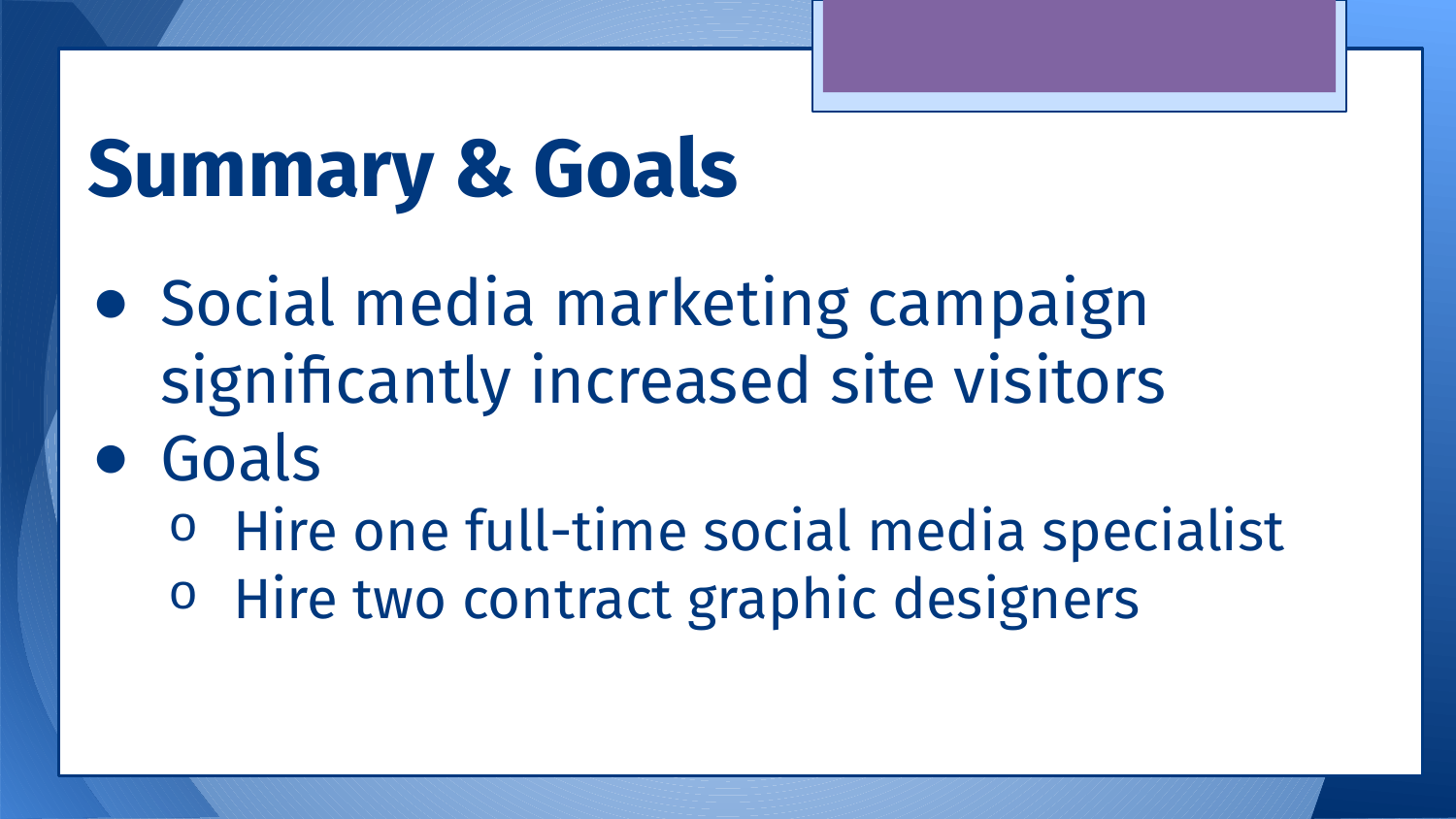

# Summary & Goals
Social media marketing campaign significantly increased site visitors
Goals
Hire one full-time social media specialist
Hire two contract graphic designers